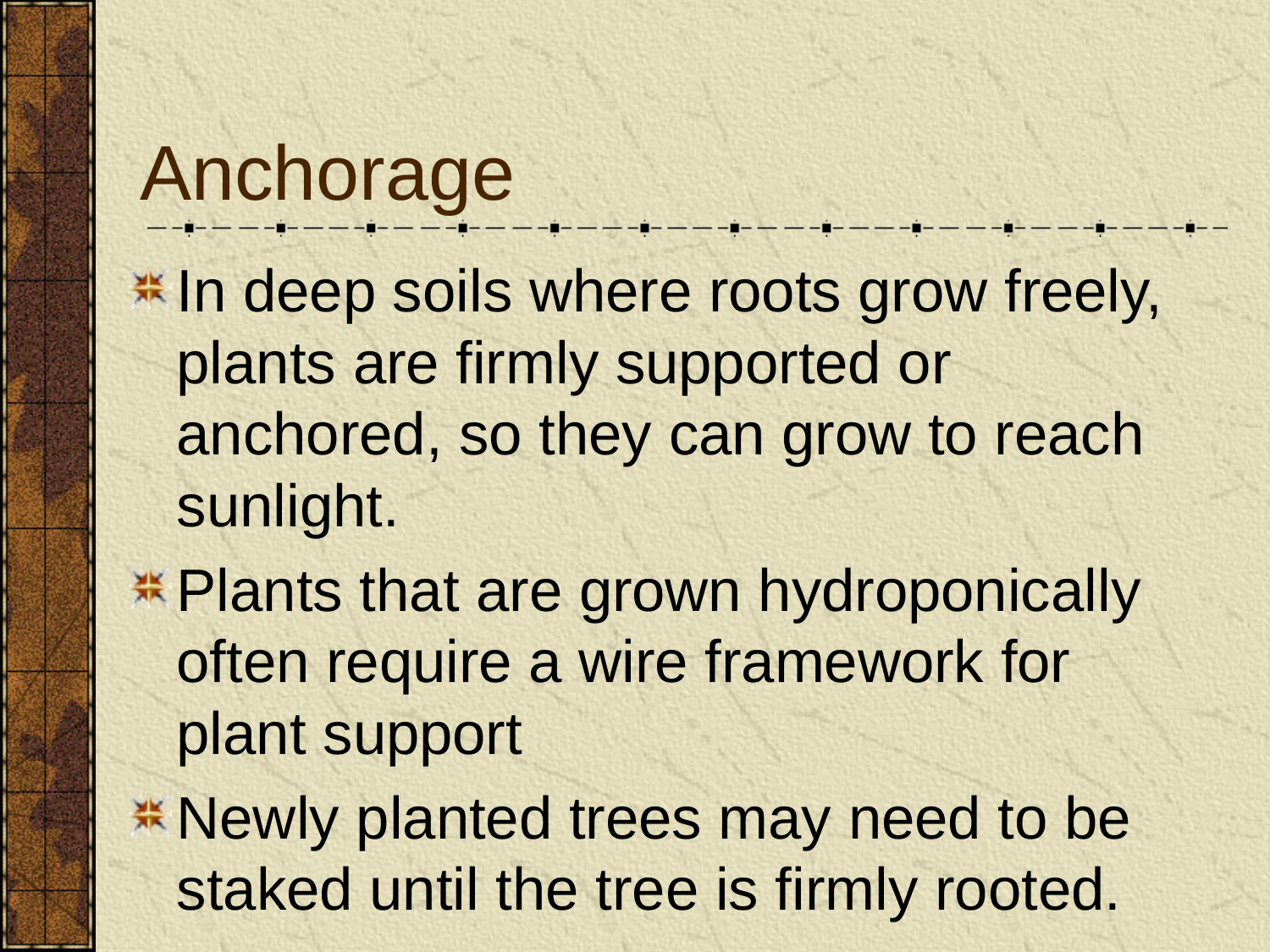

# Anchorage
In deep soils where roots grow freely, plants are firmly supported or anchored, so they can grow to reach sunlight.
Plants that are grown hydroponically often require a wire framework for plant support
Newly planted trees may need to be staked until the tree is firmly rooted.